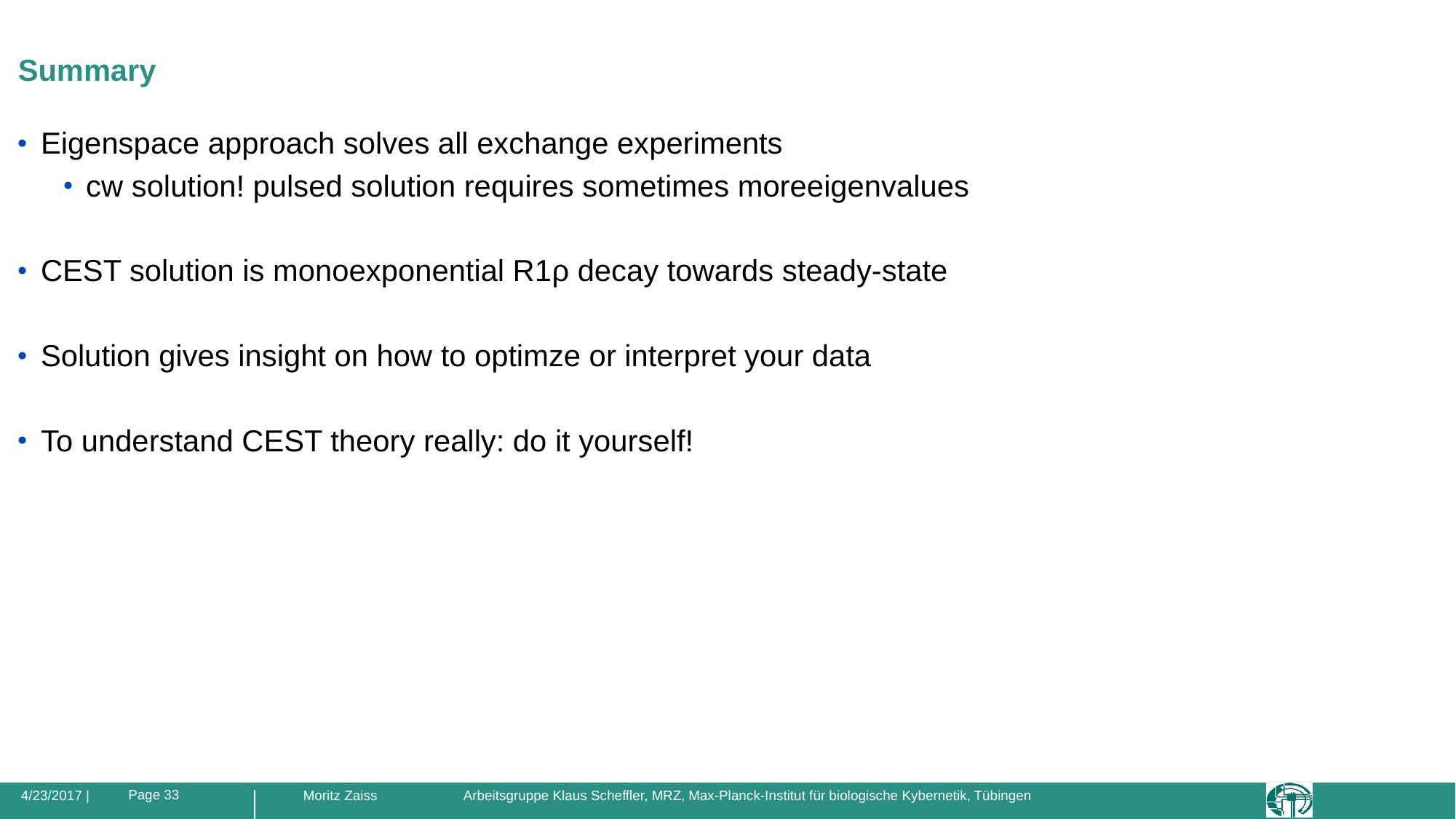

# Summary
Eigenspace approach solves all exchange experiments
cw solution! pulsed solution requires sometimes moreeigenvalues

CEST solution is monoexponential R1ρ decay towards steady-state

Solution gives insight on how to optimze or interpret your data

To understand CEST theory really: do it yourself!